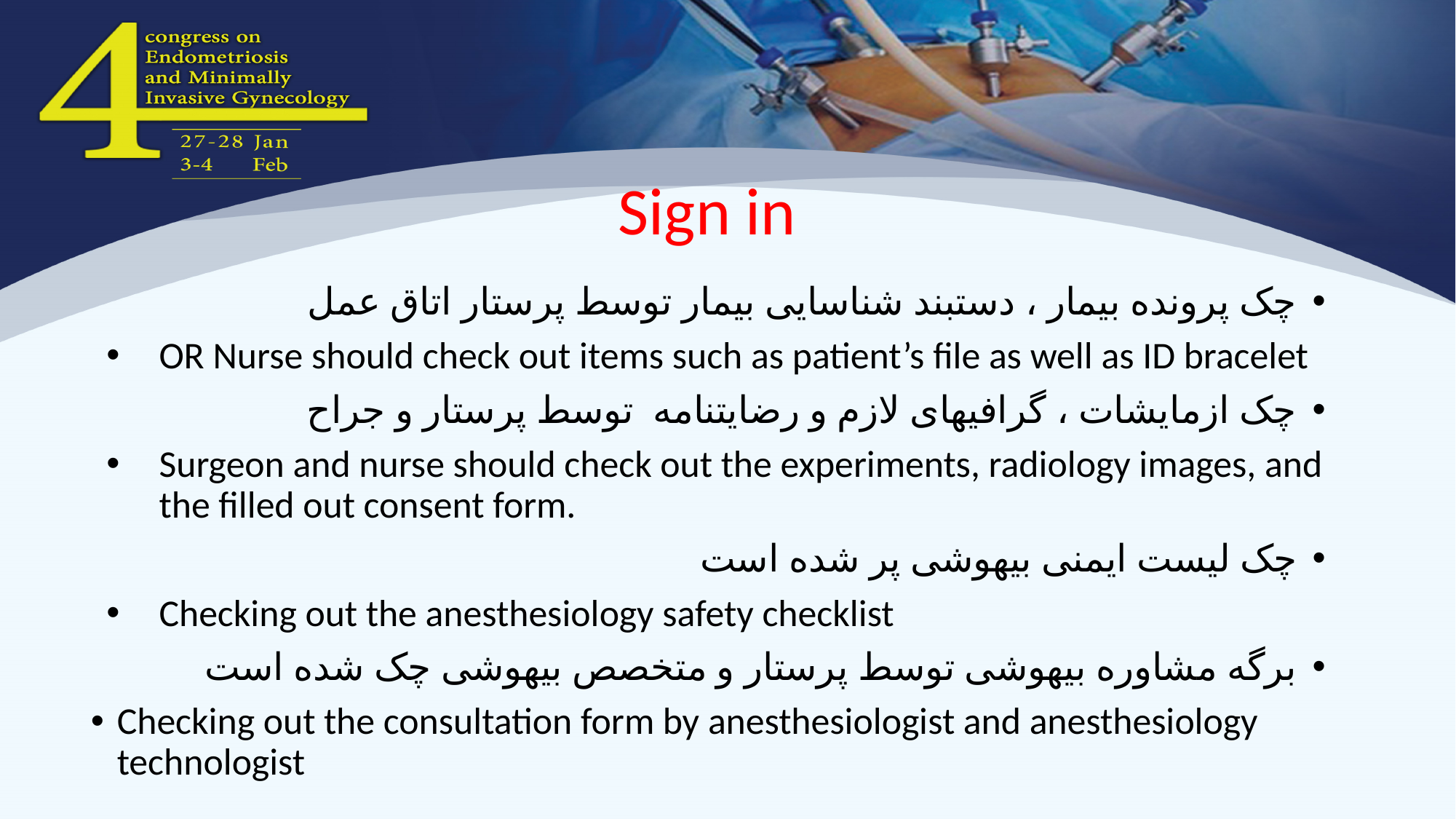

# Sign in
چک پرونده بیمار ، دستبند شناسایی بیمار توسط پرستار اتاق عمل
OR Nurse should check out items such as patient’s file as well as ID bracelet
چک ازمایشات ، گرافیهای لازم و رضایتنامه  توسط پرستار و جراح
Surgeon and nurse should check out the experiments, radiology images, and the filled out consent form.
چک لیست ایمنی بیهوشی پر شده است
Checking out the anesthesiology safety checklist
برگه مشاوره بیهوشی توسط پرستار و متخصص بیهوشی چک شده است
Checking out the consultation form by anesthesiologist and anesthesiology technologist